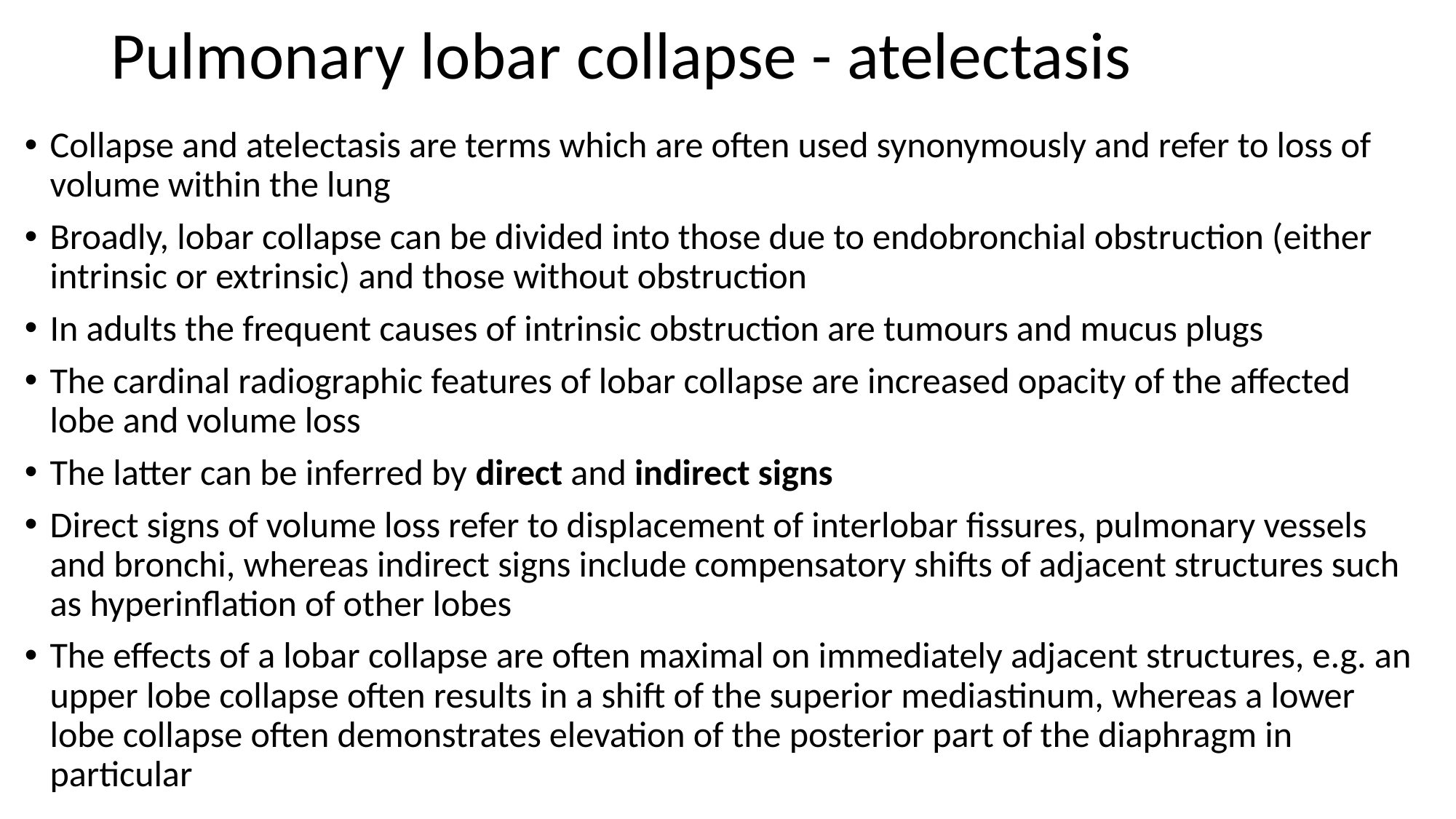

# Pulmonary lobar collapse - atelectasis
Collapse and atelectasis are terms which are often used synonymously and refer to loss of volume within the lung
Broadly, lobar collapse can be divided into those due to endobronchial obstruction (either intrinsic or extrinsic) and those without obstruction
In adults the frequent causes of intrinsic obstruction are tumours and mucus plugs
The cardinal radiographic features of lobar collapse are increased opacity of the affected lobe and volume loss
The latter can be inferred by direct and indirect signs
Direct signs of volume loss refer to displacement of interlobar fissures, pulmonary vessels and bronchi, whereas indirect signs include compensatory shifts of adjacent structures such as hyperinflation of other lobes
The effects of a lobar collapse are often maximal on immediately adjacent structures, e.g. an upper lobe collapse often results in a shift of the superior mediastinum, whereas a lower lobe collapse often demonstrates elevation of the posterior part of the diaphragm in particular